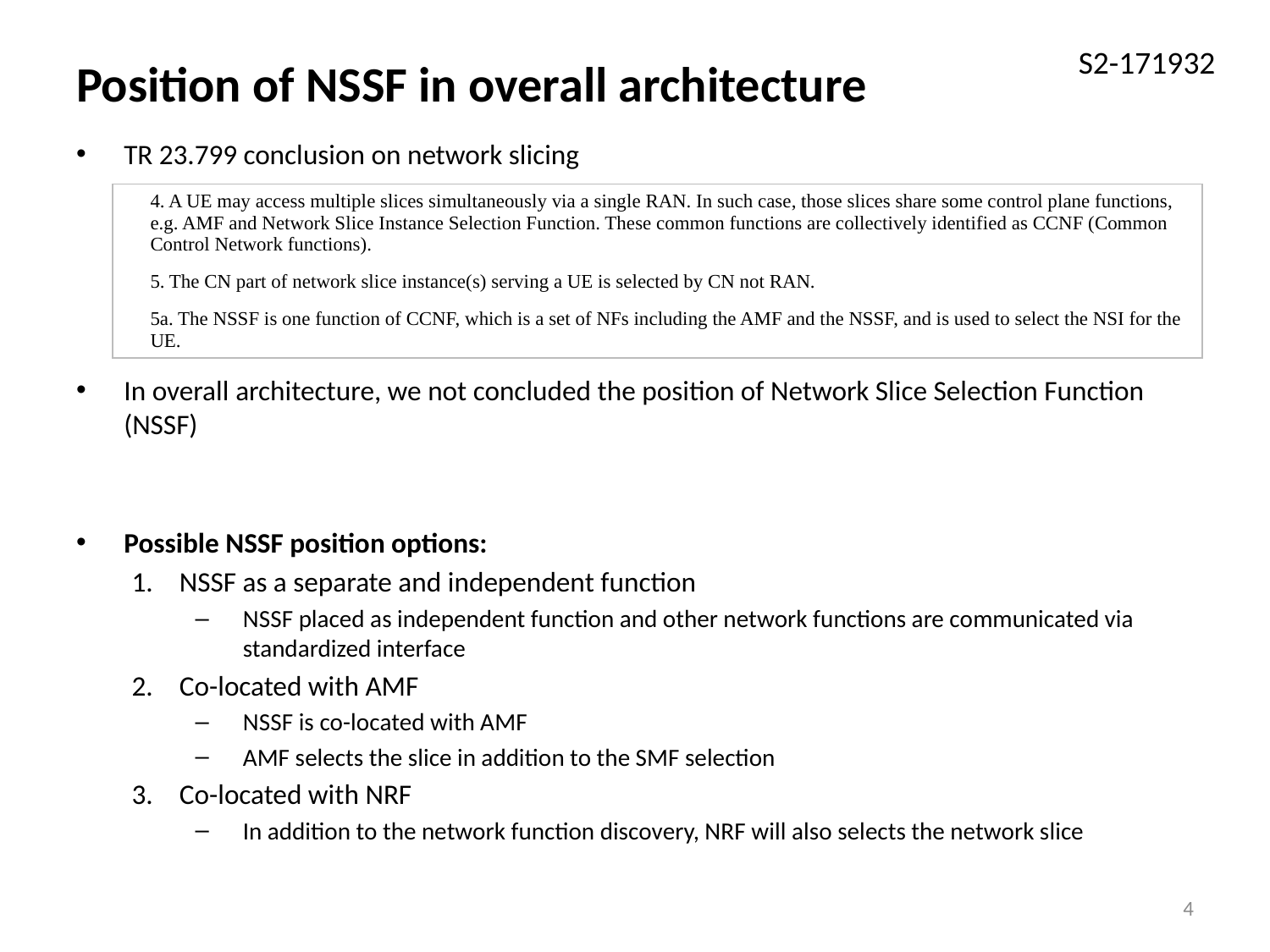

# Position of NSSF in overall architecture
TR 23.799 conclusion on network slicing

In overall architecture, we not concluded the position of Network Slice Selection Function (NSSF)

Possible NSSF position options:
NSSF as a separate and independent function
NSSF placed as independent function and other network functions are communicated via standardized interface
Co-located with AMF
NSSF is co-located with AMF
AMF selects the slice in addition to the SMF selection
Co-located with NRF
In addition to the network function discovery, NRF will also selects the network slice

| 4. A UE may access multiple slices simultaneously via a single RAN. In such case, those slices share some control plane functions, e.g. AMF and Network Slice Instance Selection Function. These common functions are collectively identified as CCNF (Common Control Network functions). 5. The CN part of network slice instance(s) serving a UE is selected by CN not RAN. 5a. The NSSF is one function of CCNF, which is a set of NFs including the AMF and the NSSF, and is used to select the NSI for the UE. |
| --- |
4